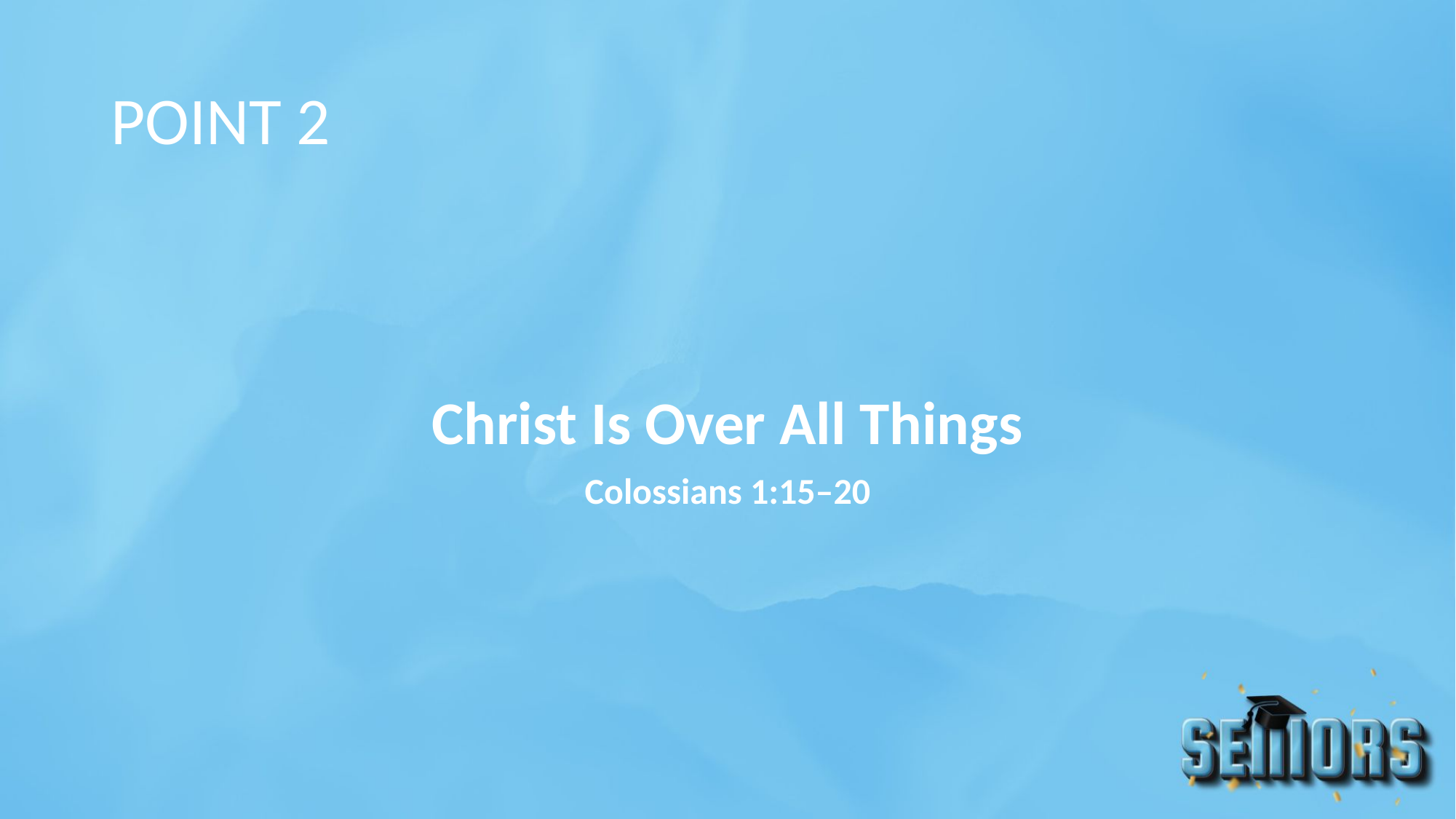

# POINT 2

Christ Is Over All Things
Colossians 1:15–20